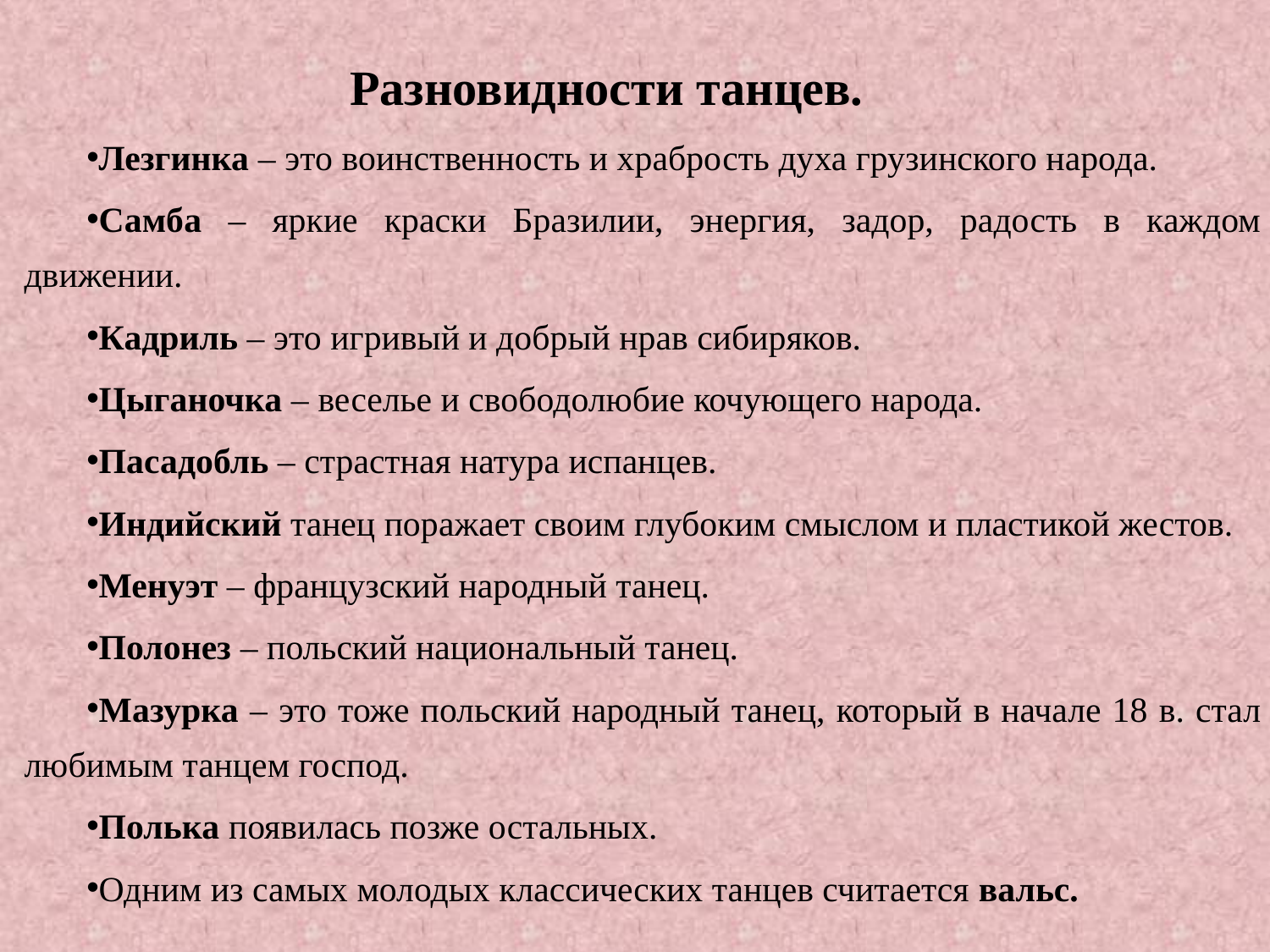

# Разновидности танцев.
Лезгинка – это воинственность и храбрость духа грузинского народа.
Самба – яркие краски Бразилии, энергия, задор, радость в каждом движении.
Кадриль – это игривый и добрый нрав сибиряков.
Цыганочка – веселье и свободолюбие кочующего народа.
Пасадобль – страстная натура испанцев.
Индийский танец поражает своим глубоким смыслом и пластикой жестов.
Менуэт – французский народный танец.
Полонез – польский национальный танец.
Мазурка – это тоже польский народный танец, который в начале 18 в. стал любимым танцем господ.
Полька появилась позже остальных.
Одним из самых молодых классических танцев считается вальс.